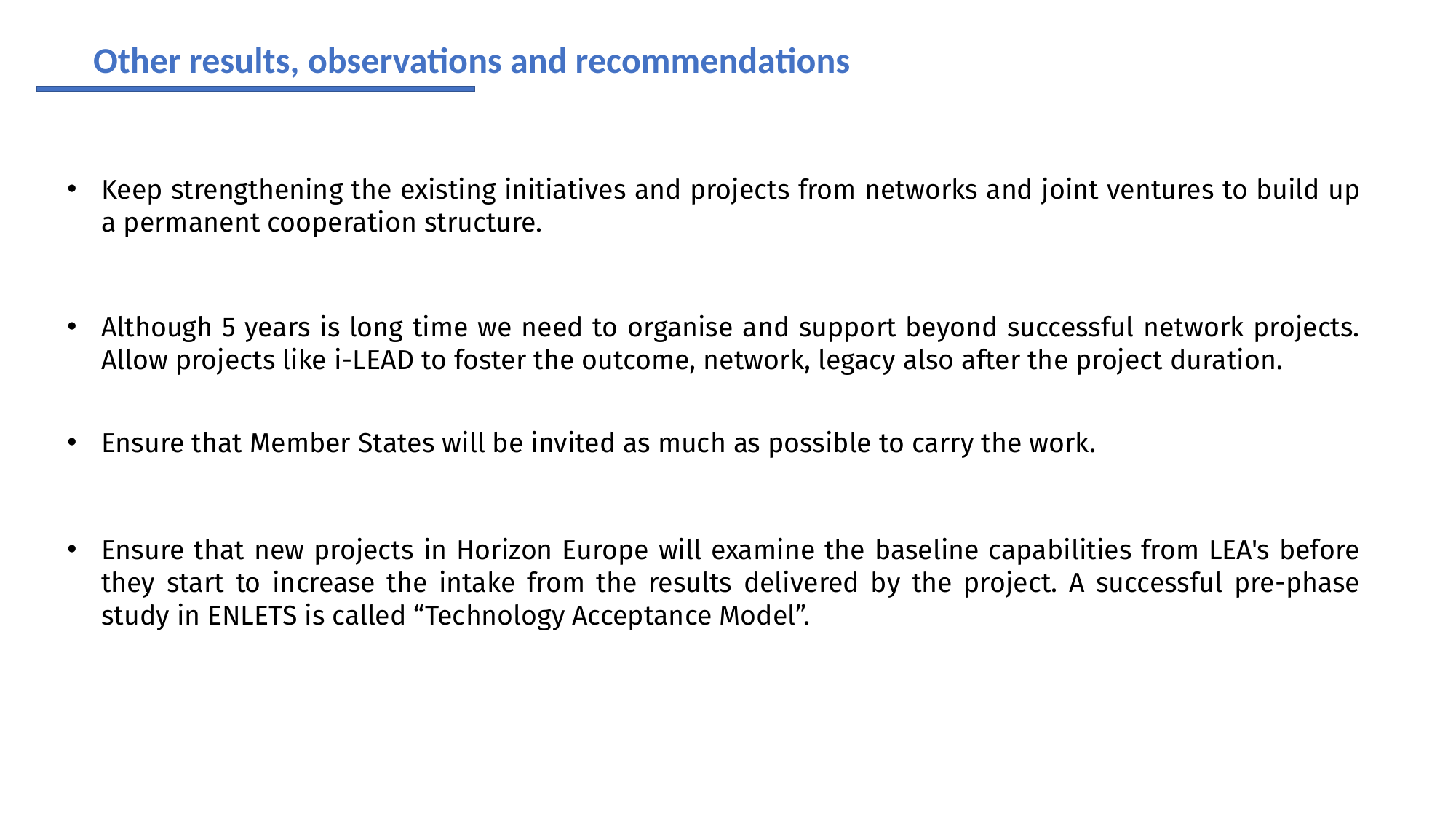

Other results, observations and recommendations

​Keep strengthening the existing initiatives and projects from networks and joint ventures to build up a permanent cooperation structure.
​Although 5 years is long time we need to organise and support beyond successful network projects. Allow projects like i-LEAD to foster the outcome, network, legacy also after the project duration.
​Ensure that Member States will be invited as much as possible to carry the work.
​Ensure that new projects in Horizon Europe will examine the baseline capabilities from LEA's before they start to increase the intake from the results delivered by the project. A successful pre-phase study in ENLETS is called “Technology Acceptance Model”.